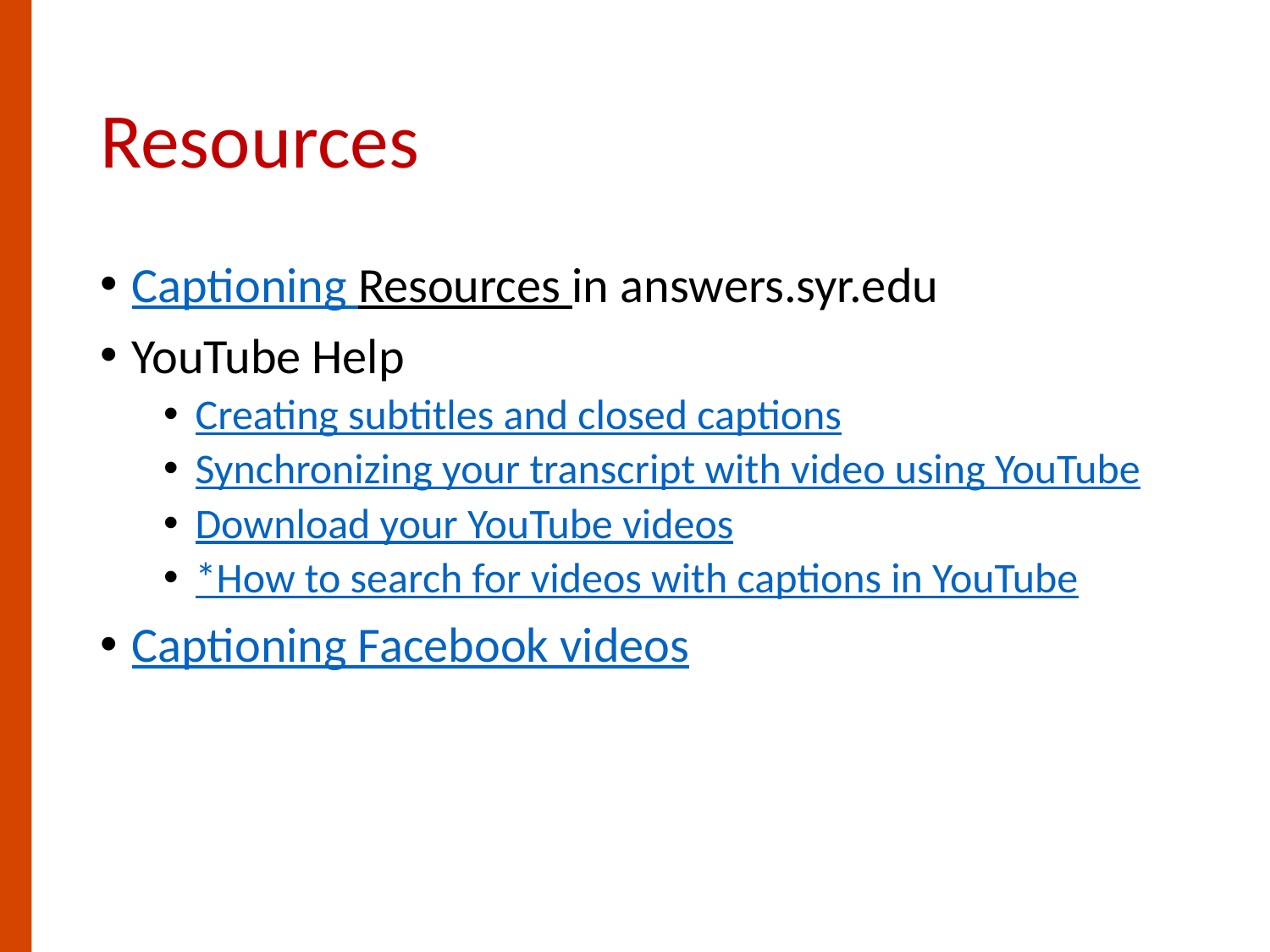

# Resources
Captioning Resources in answers.syr.edu
YouTube Help
Creating subtitles and closed captions
Synchronizing your transcript with video using YouTube
Download your YouTube videos
*How to search for videos with captions in YouTube
Captioning Facebook videos